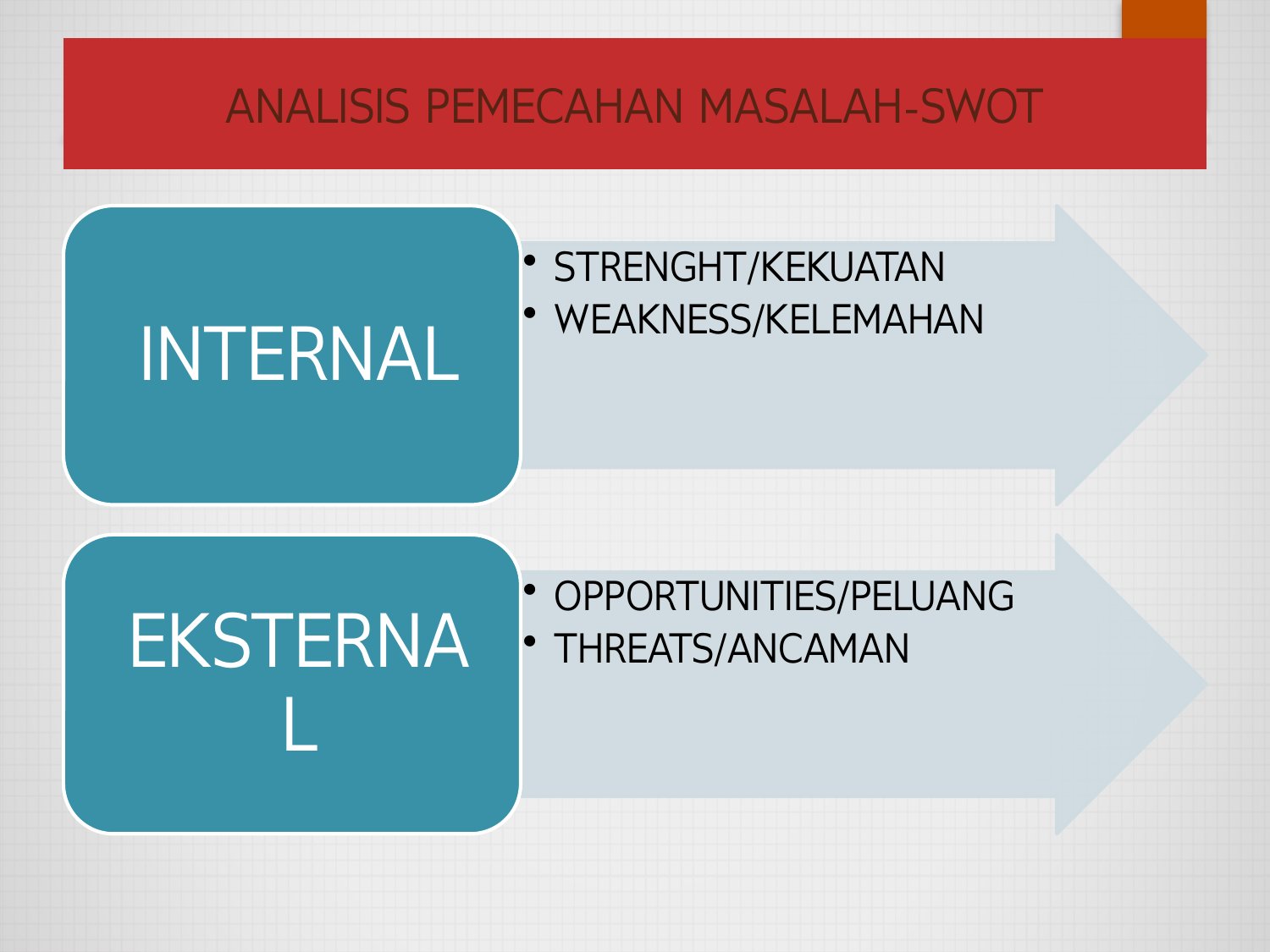

# ANALISIS PEMECAHAN MASALAH-SWOT
STRENGHT/KEKUATAN
WEAKNESS/KELEMAHAN
INTERNAL
OPPORTUNITIES/PELUANG
THREATS/ANCAMAN
EKSTERNAL